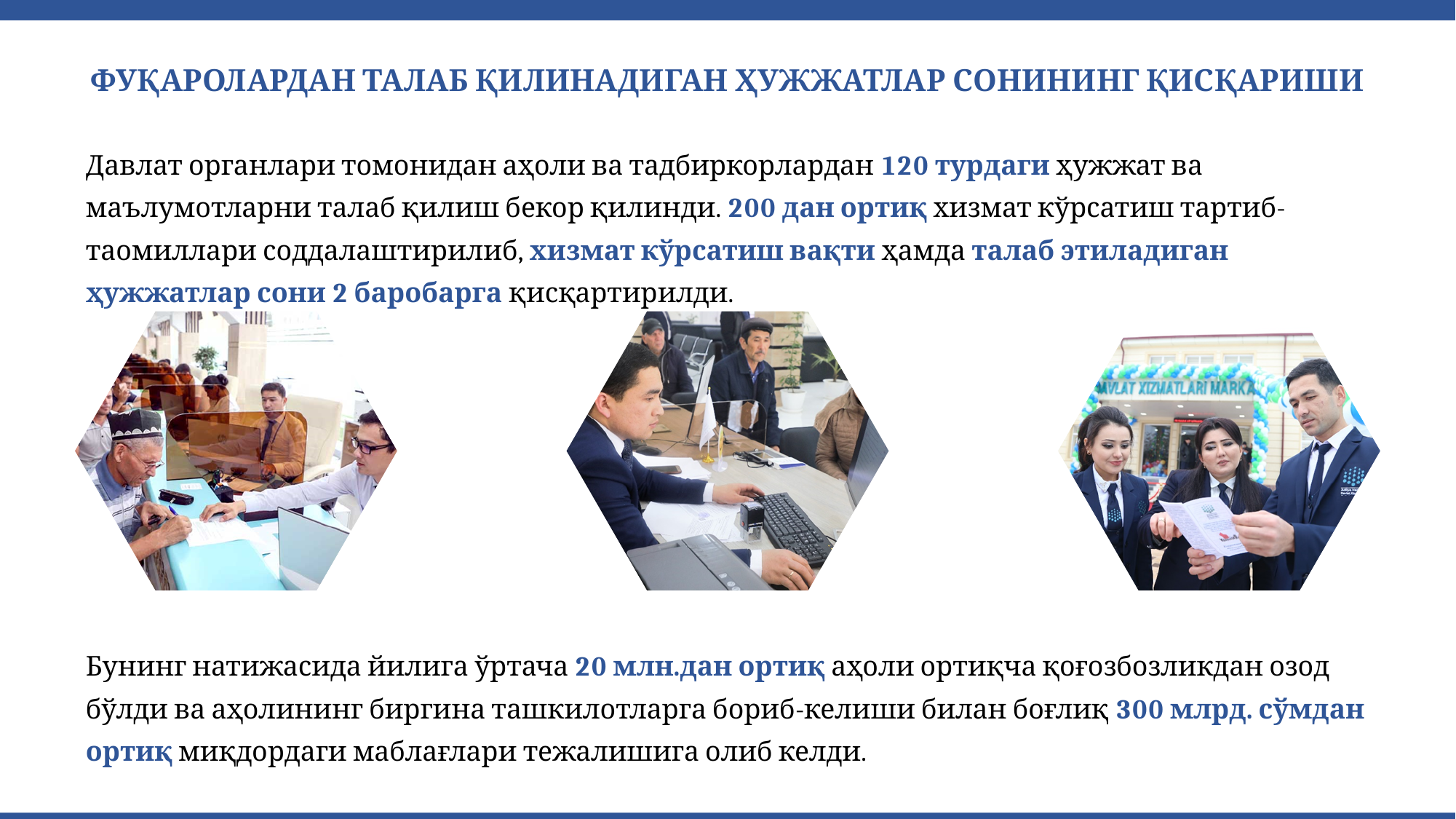

ФУҚАРОЛАРДАН ТАЛАБ ҚИЛИНАДИГАН ҲУЖЖАТЛАР СОНИНИНГ ҚИСҚАРИШИ
Давлат органлари томонидан аҳоли ва тадбиркорлардан 120 турдаги ҳужжат ва маълумотларни талаб қилиш бекор қилинди. 200 дан ортиқ хизмат кўрсатиш тартиб-таомиллари соддалаштирилиб, хизмат кўрсатиш вақти ҳамда талаб этиладиган ҳужжатлар сони 2 баробарга қисқартирилди.

Бунинг натижасида йилига ўртача 20 млн.дан ортиқ аҳоли ортиқча қоғозбозликдан озод бўлди ва аҳолининг биргина ташкилотларга бориб-келиши билан боғлиқ 300 млрд. сўмдан ортиқ миқдордаги маблағлари тежалишига олиб келди.